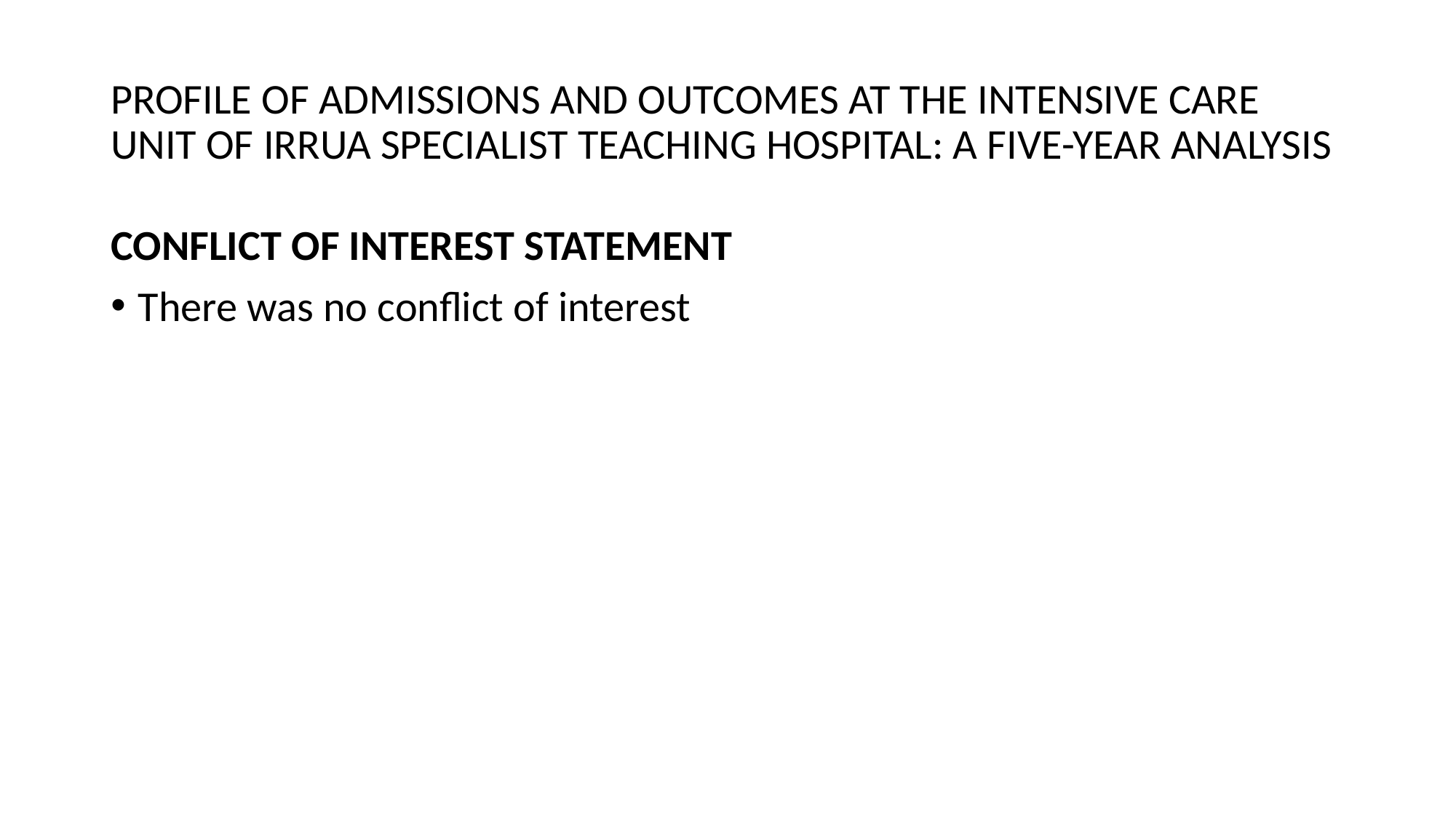

# PROFILE OF ADMISSIONS AND OUTCOMES AT THE INTENSIVE CARE UNIT OF IRRUA SPECIALIST TEACHING HOSPITAL: A FIVE-YEAR ANALYSIS
CONFLICT OF INTEREST STATEMENT
There was no conflict of interest